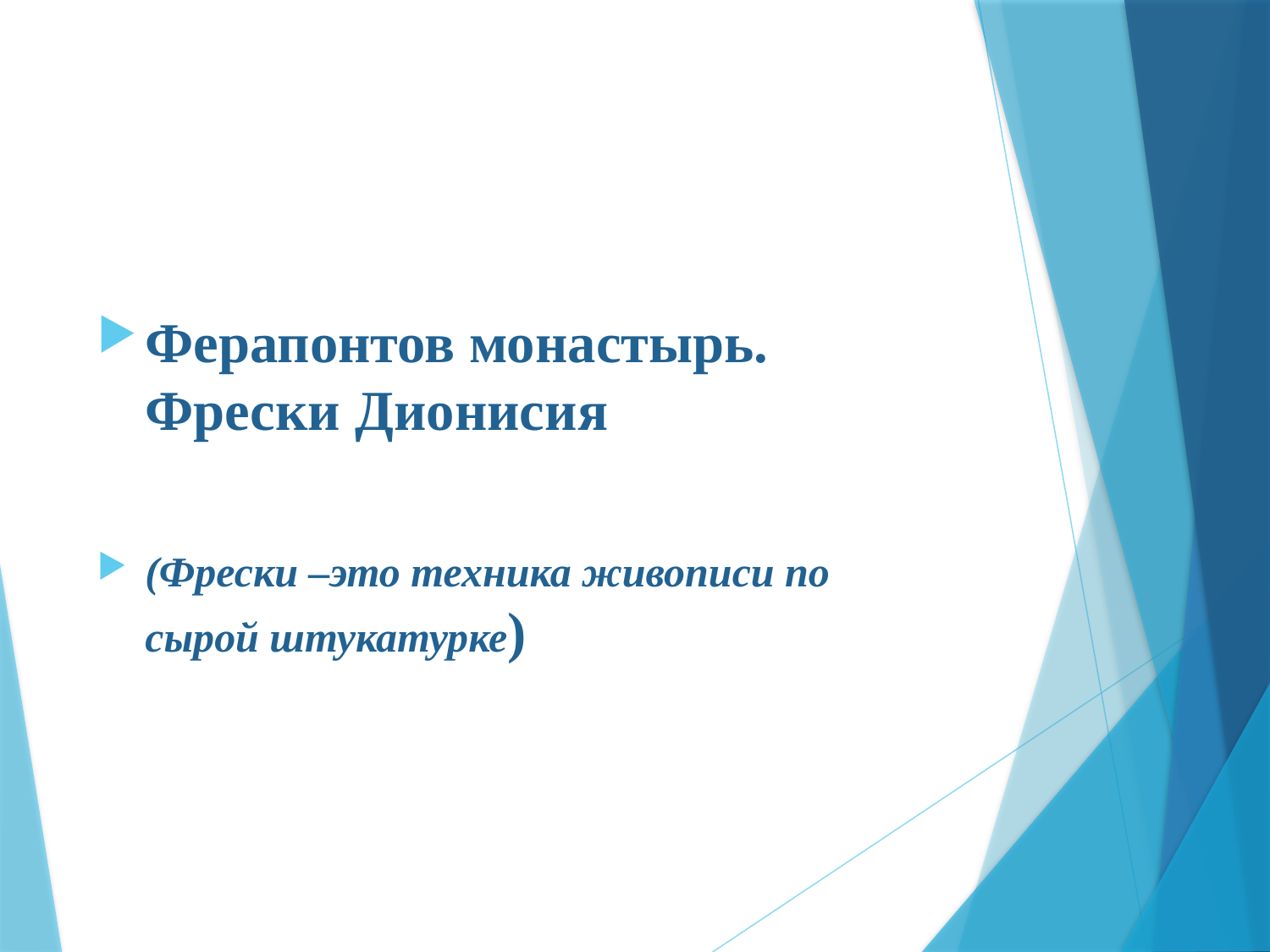

#
Ферапонтов монастырь. Фрески Дионисия

(Фрески –это техника живописи по сырой штукатурке)